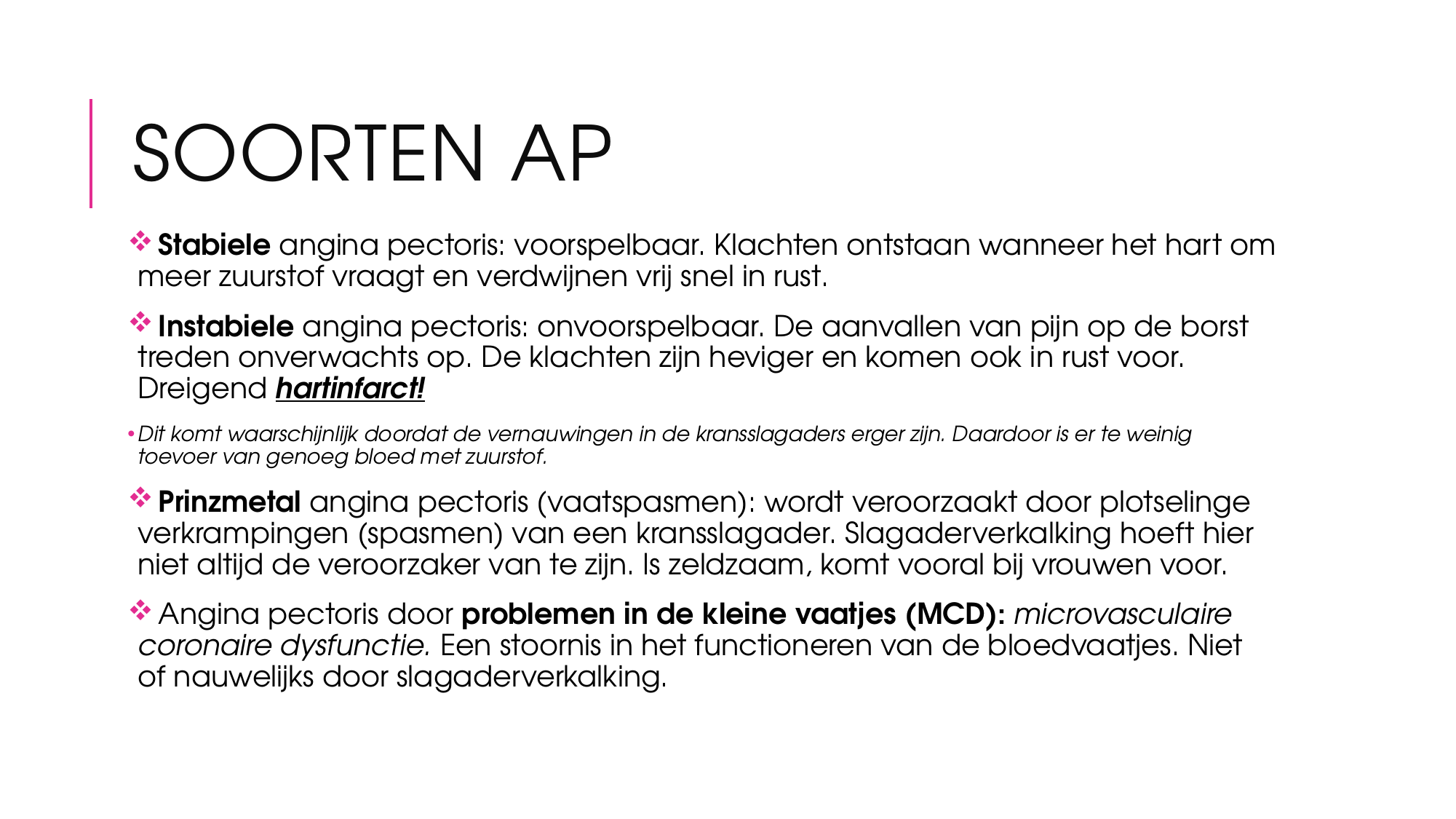

# Soorten AP
 Stabiele angina pectoris: voorspelbaar. Klachten ontstaan wanneer het hart om meer zuurstof vraagt en verdwijnen vrij snel in rust.
 Instabiele angina pectoris: onvoorspelbaar. De aanvallen van pijn op de borst treden onverwachts op. De klachten zijn heviger en komen ook in rust voor. Dreigend hartinfarct!
Dit komt waarschijnlijk doordat de vernauwingen in de kransslagaders erger zijn. Daardoor is er te weinig toevoer van genoeg bloed met zuurstof.
 Prinzmetal angina pectoris (vaatspasmen): wordt veroorzaakt door plotselinge verkrampingen (spasmen) van een kransslagader. Slagaderverkalking hoeft hier niet altijd de veroorzaker van te zijn. Is zeldzaam, komt vooral bij vrouwen voor.
 Angina pectoris door problemen in de kleine vaatjes (MCD): microvasculaire coronaire dysfunctie. Een stoornis in het functioneren van de bloedvaatjes. Niet of nauwelijks door slagaderverkalking.